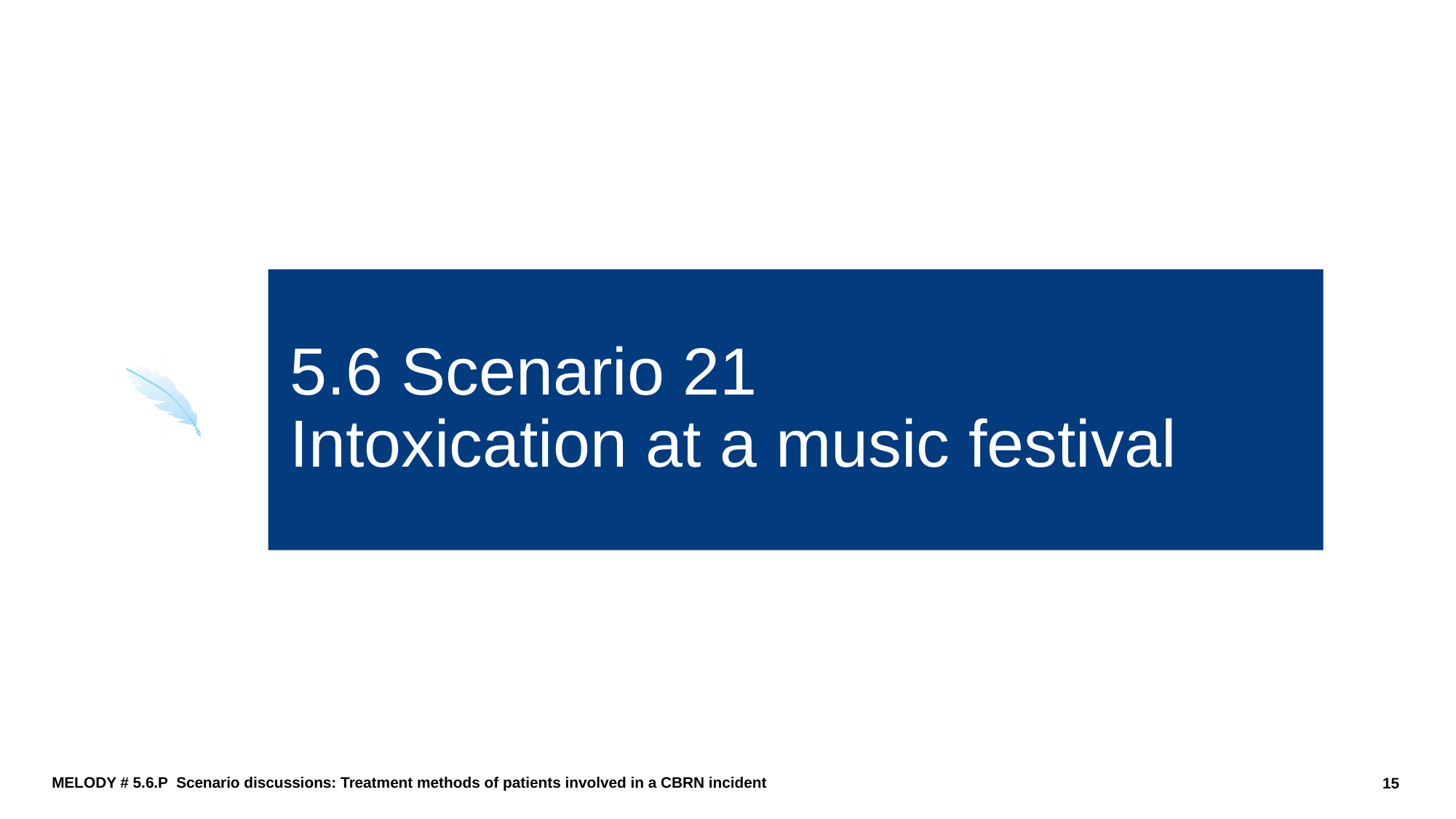

# 5.6 Scenario 21 Intoxication at a music festival
MELODY # 5.6.P  Scenario discussions: Treatment methods of patients involved in a CBRN incident
15